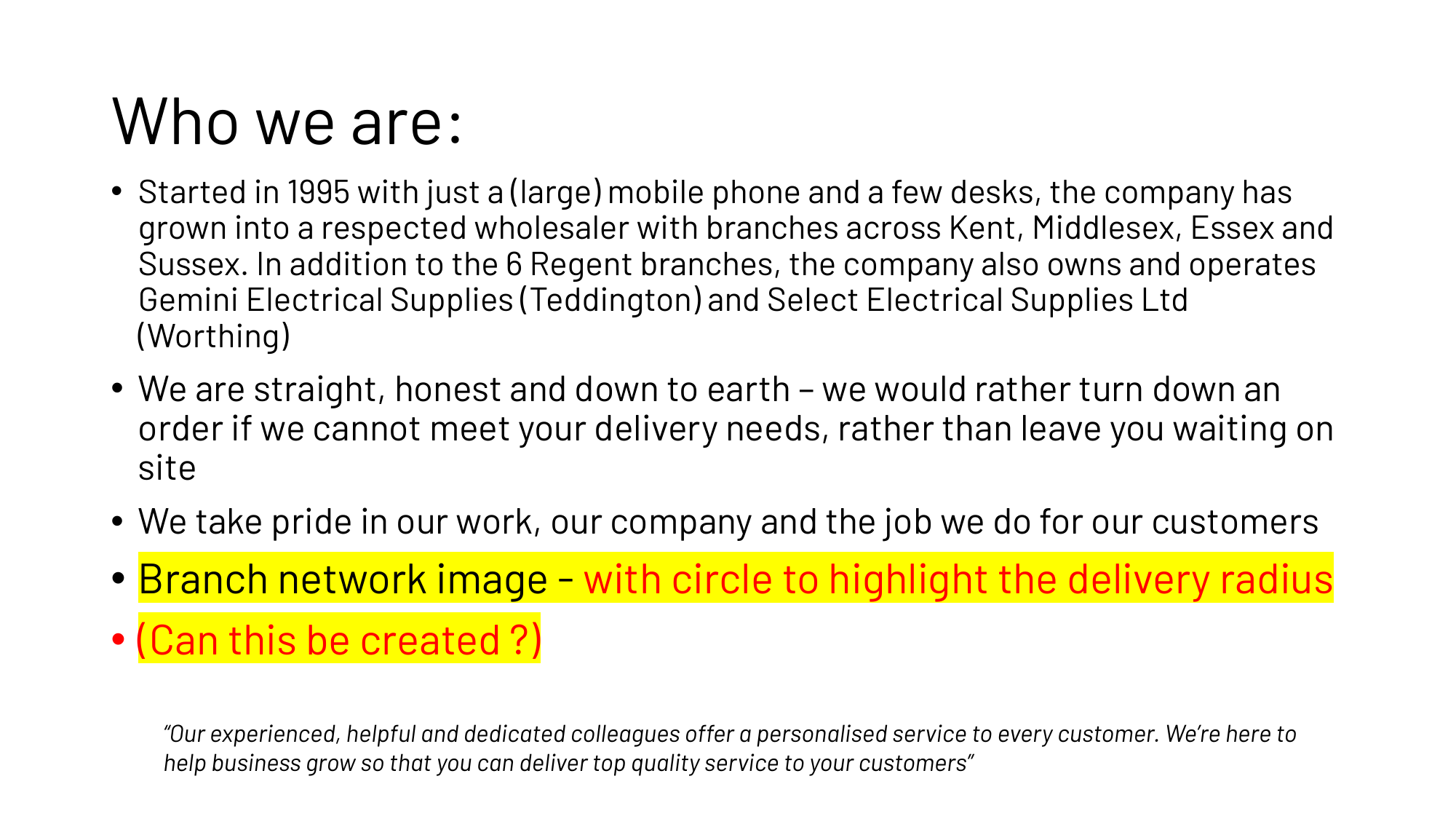

# Who we are:
Started in 1995 with just a (large) mobile phone and a few desks, the company has grown into a respected wholesaler with branches across Kent, Middlesex, Essex and Sussex. In addition to the 6 Regent branches, the company also owns and operates Gemini Electrical Supplies (Teddington) and Select Electrical Supplies Ltd (Worthing)
We are straight, honest and down to earth – we would rather turn down an order if we cannot meet your delivery needs, rather than leave you waiting on site
We take pride in our work, our company and the job we do for our customers
Branch network image - with circle to highlight the delivery radius
(Can this be created ?)
“Our experienced, helpful and dedicated colleagues offer a personalised service to every customer. We’re here to help business grow so that you can deliver top quality service to your customers”